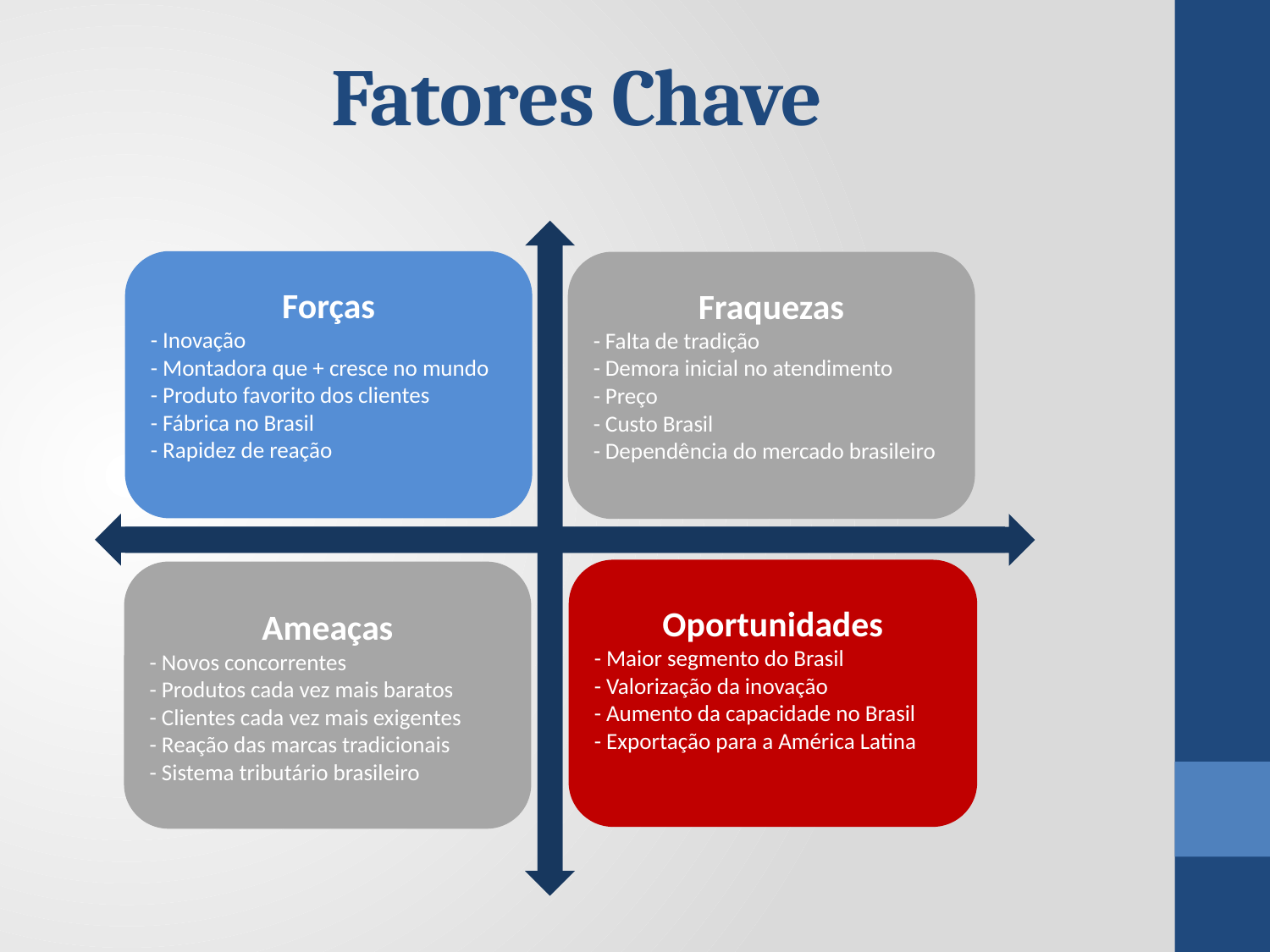

# Fatores Chave

Forças
- Inovação
- Montadora que + cresce no mundo
- Produto favorito dos clientes
- Fábrica no Brasil
- Rapidez de reação

Fraquezas
- Falta de tradição
- Demora inicial no atendimento
- Preço
- Custo Brasil
- Dependência do mercado brasileiro

Oportunidades
- Maior segmento do Brasil
- Valorização da inovação
- Aumento da capacidade no Brasil
- Exportação para a América Latina

Ameaças
- Novos concorrentes
- Produtos cada vez mais baratos
- Clientes cada vez mais exigentes
- Reação das marcas tradicionais
- Sistema tributário brasileiro